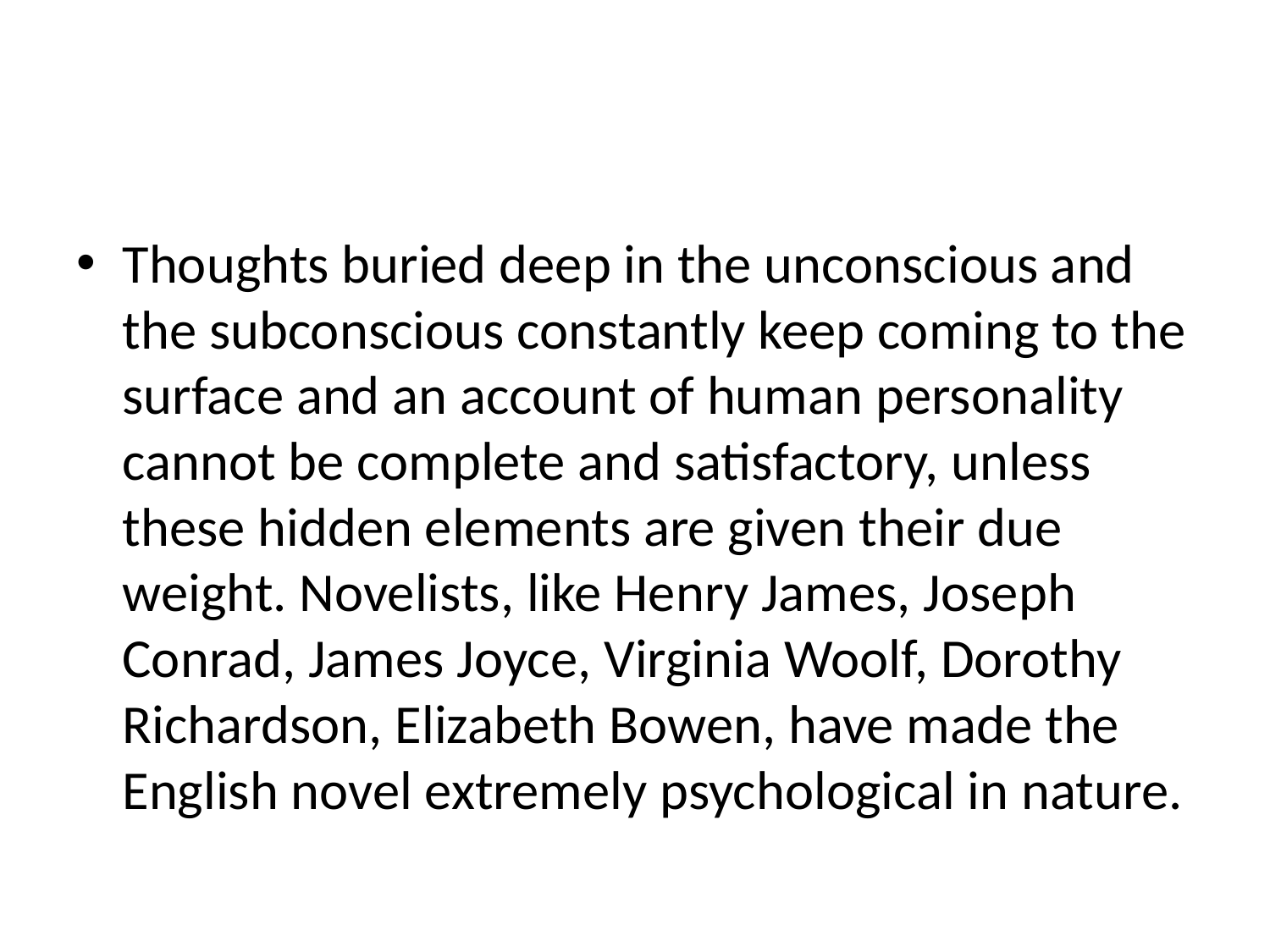

#
Thoughts buried deep in the unconscious and the subconscious constantly keep coming to the surface and an account of human personality cannot be complete and satisfactory, unless these hidden elements are given their due weight. Novelists, like Henry James, Joseph Conrad, James Joyce, Virginia Woolf, Dorothy Richardson, Elizabeth Bowen, have made the English novel extremely psychological in nature.